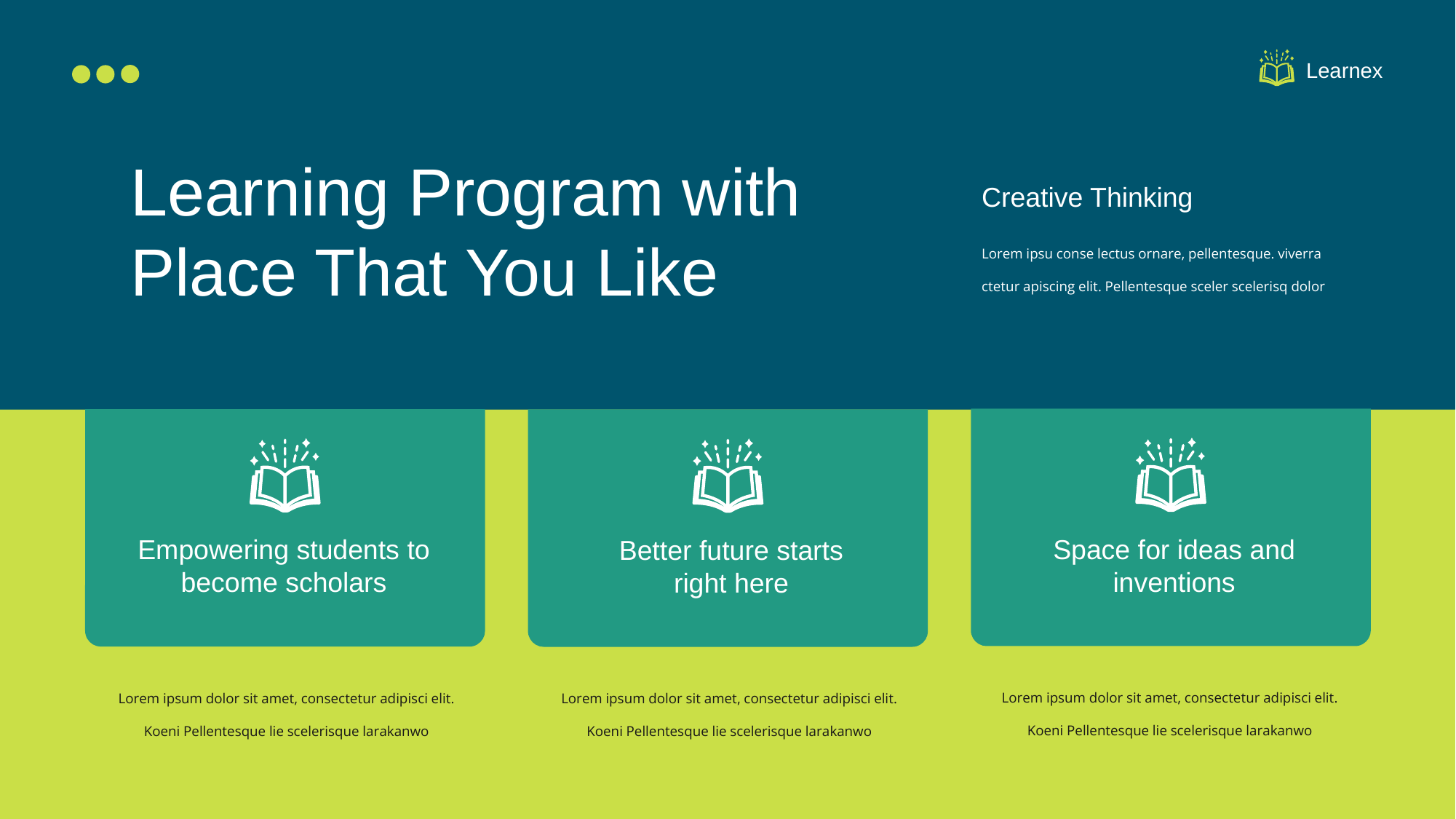

Learnex

Learning Program with Place That You Like
Creative Thinking
Lorem ipsu conse lectus ornare, pellentesque. viverra ctetur apiscing elit. Pellentesque sceler scelerisq dolor

Space for ideas and inventions
Empowering students to become scholars
Better future starts right here
Lorem ipsum dolor sit amet, consectetur adipisci elit. Koeni Pellentesque lie scelerisque larakanwo
Lorem ipsum dolor sit amet, consectetur adipisci elit. Koeni Pellentesque lie scelerisque larakanwo
Lorem ipsum dolor sit amet, consectetur adipisci elit. Koeni Pellentesque lie scelerisque larakanwo